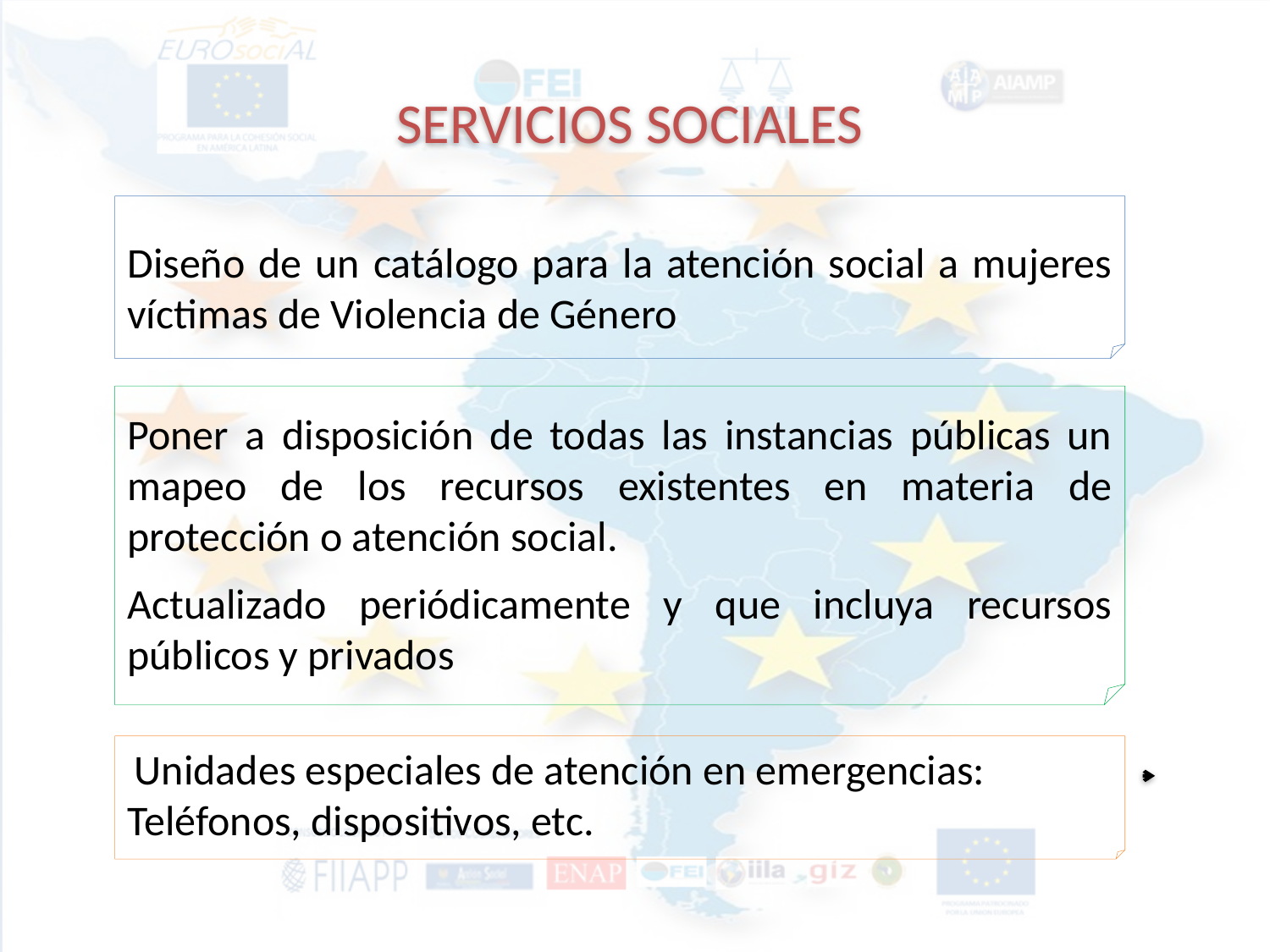

SERVICIOS SOCIALES

Diseño de un catálogo para la atención social a mujeres víctimas de Violencia de Género

Poner a disposición de todas las instancias públicas un mapeo de los recursos existentes en materia de protección o atención social.

Actualizado periódicamente y que incluya recursos públicos y privados
 Unidades especiales de atención en emergencias: Teléfonos, dispositivos, etc.